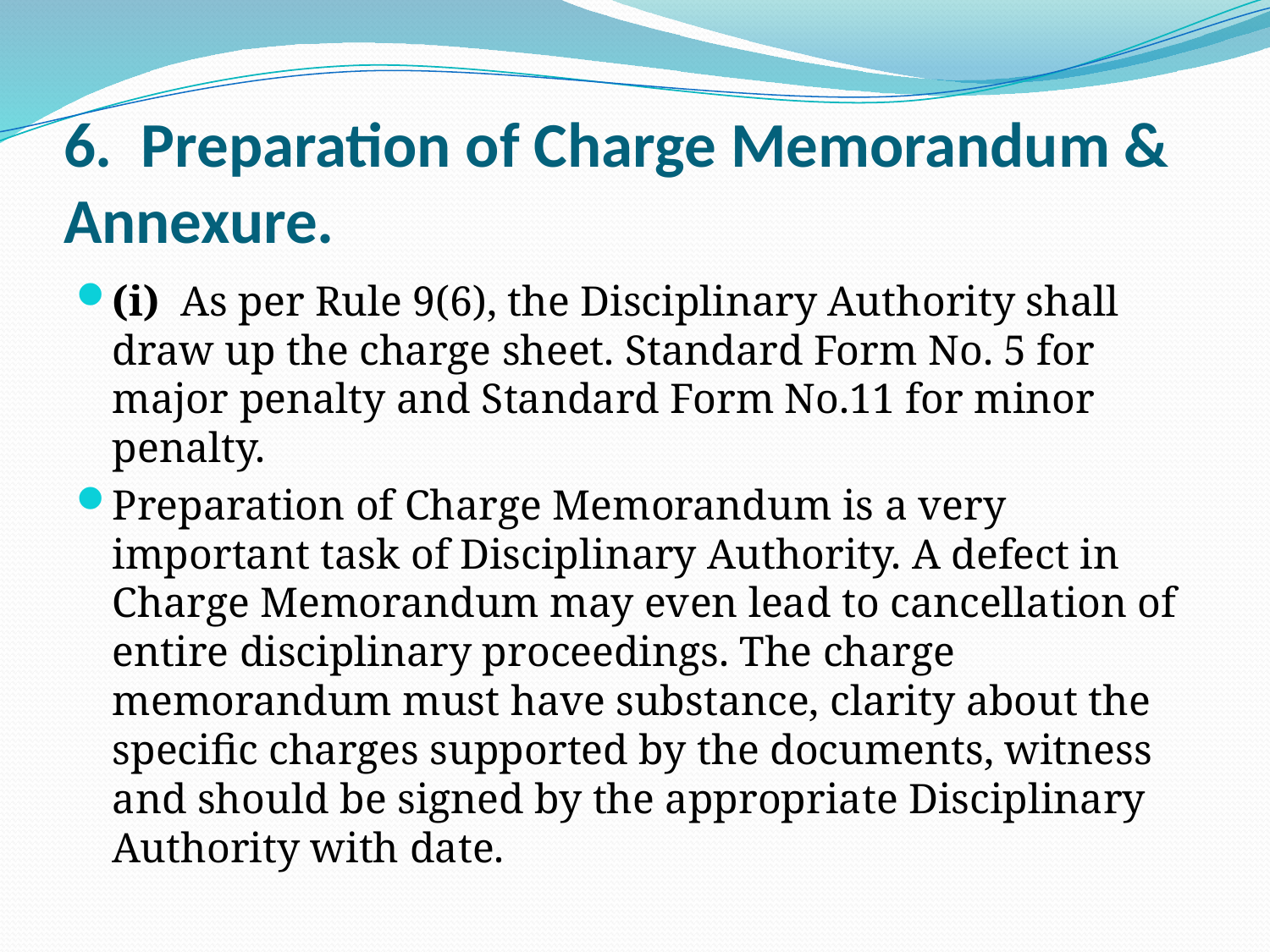

# 6.  Preparation of Charge Memorandum & Annexure.
(i)  As per Rule 9(6), the Disciplinary Authority shall draw up the charge sheet. Standard Form No. 5 for major penalty and Standard Form No.11 for minor penalty.
Preparation of Charge Memorandum is a very important task of Disciplinary Authority. A defect in Charge Memorandum may even lead to cancellation of entire disciplinary proceedings. The charge memorandum must have substance, clarity about the specific charges supported by the documents, witness and should be signed by the appropriate Disciplinary Authority with date.